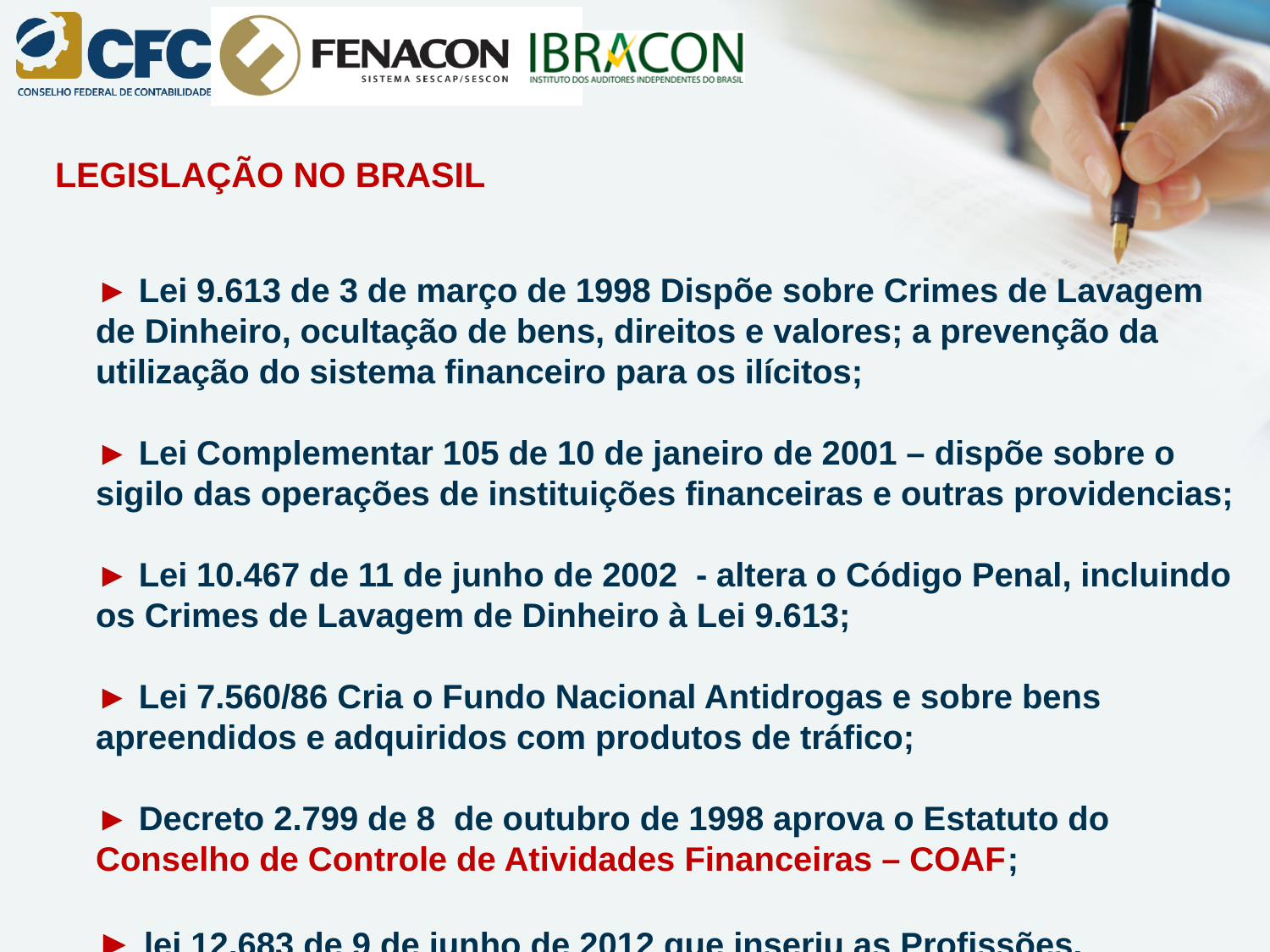

LEGISLAÇÃO NO BRASIL

	► Lei 9.613 de 3 de março de 1998 Dispõe sobre Crimes de Lavagem de Dinheiro, ocultação de bens, direitos e valores; a prevenção da utilização do sistema financeiro para os ilícitos;
► Lei Complementar 105 de 10 de janeiro de 2001 – dispõe sobre o sigilo das operações de instituições financeiras e outras providencias;
► Lei 10.467 de 11 de junho de 2002  - altera o Código Penal, incluindo os Crimes de Lavagem de Dinheiro à Lei 9.613;
► Lei 7.560/86 Cria o Fundo Nacional Antidrogas e sobre bens apreendidos e adquiridos com produtos de tráfico;
► Decreto 2.799 de 8  de outubro de 1998 aprova o Estatuto do Conselho de Controle de Atividades Financeiras – COAF;
► lei 12.683 de 9 de junho de 2012 que inseriu as Profissões.